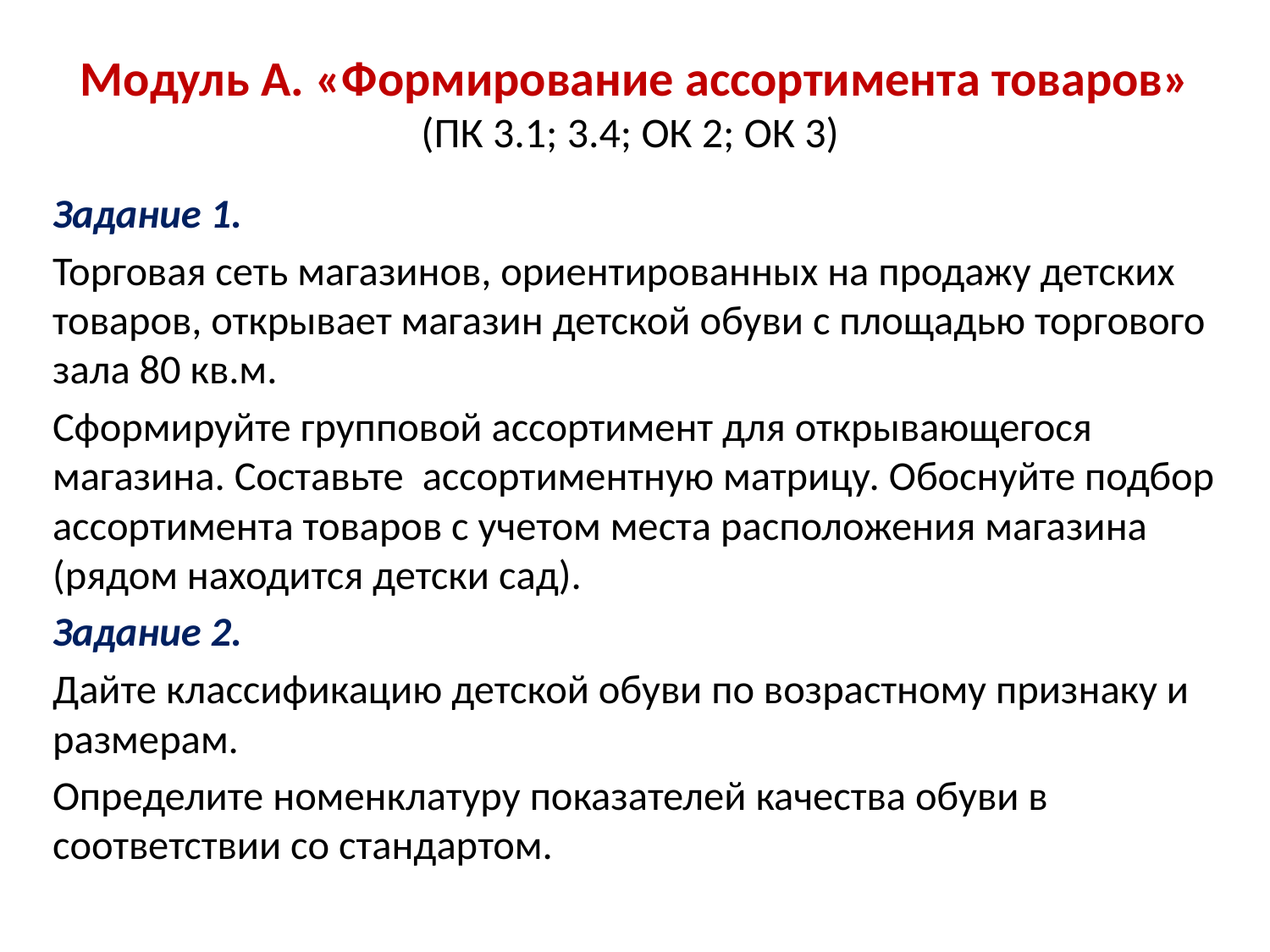

# Модуль А. «Формирование ассортимента товаров» (ПК 3.1; 3.4; ОК 2; ОК 3)
Задание 1.
Торговая сеть магазинов, ориентированных на продажу детских товаров, открывает магазин детской обуви с площадью торгового зала 80 кв.м.
Сформируйте групповой ассортимент для открывающегося магазина. Составьте  ассортиментную матрицу. Обоснуйте подбор ассортимента товаров с учетом места расположения магазина (рядом находится детски сад).
Задание 2.
Дайте классификацию детской обуви по возрастному признаку и размерам.
Определите номенклатуру показателей качества обуви в соответствии со стандартом.